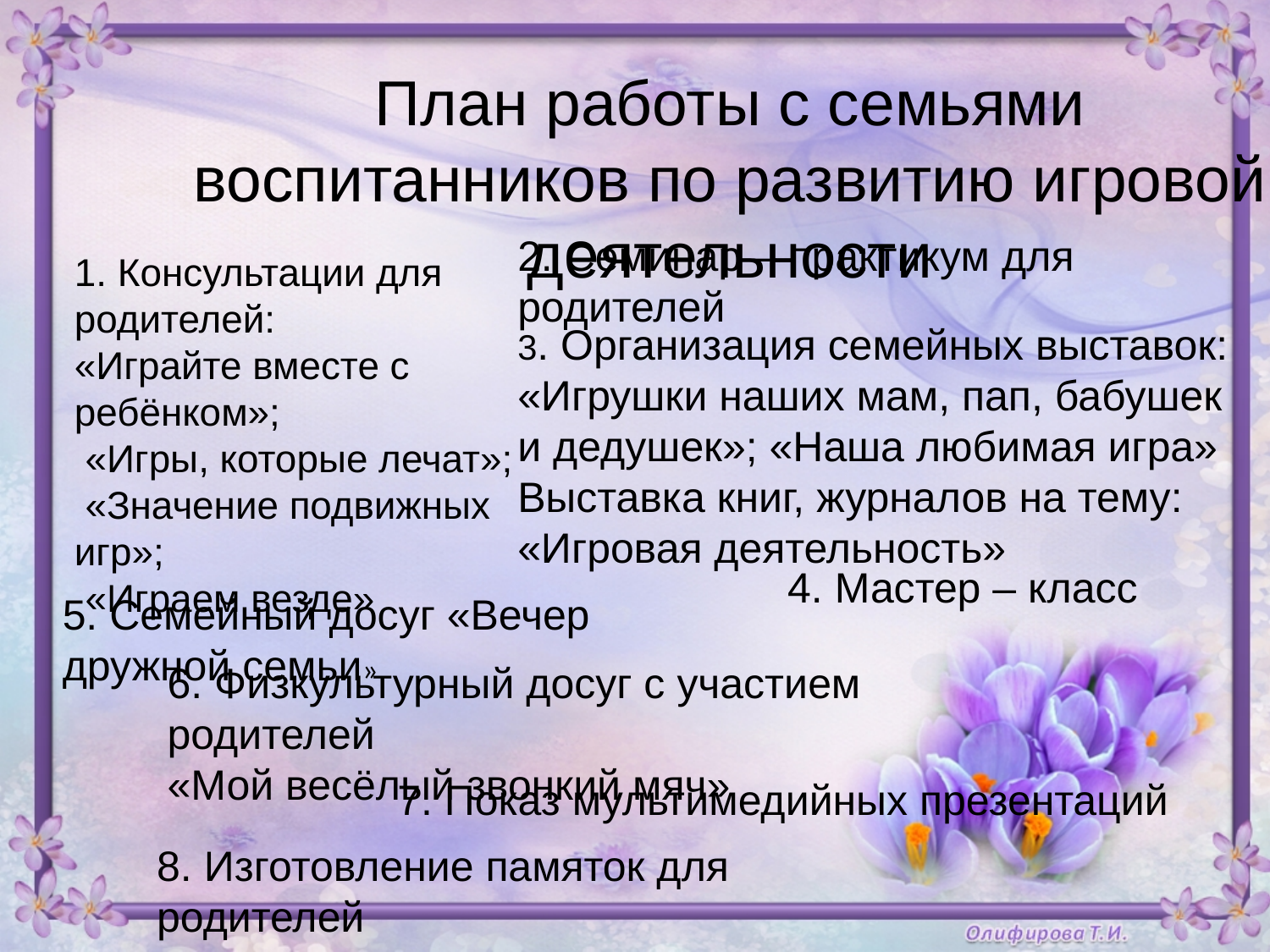

План работы с семьями воспитанников по развитию игровой деятельности
2. Семинар – практикум для родителей
1. Консультации для родителей:
«Играйте вместе с ребёнком»;
 «Игры, которые лечат»;
 «Значение подвижных игр»;
 «Играем везде»
3. Организация семейных выставок:
«Игрушки наших мам, пап, бабушек и дедушек»; «Наша любимая игра»
Выставка книг, журналов на тему: «Игровая деятельность»
4. Мастер – класс
5. Семейный досуг «Вечер дружной семьи»
6. Физкультурный досуг с участием родителей
«Мой весёлый звонкий мяч»
7. Показ мультимедийных презентаций
8. Изготовление памяток для родителей